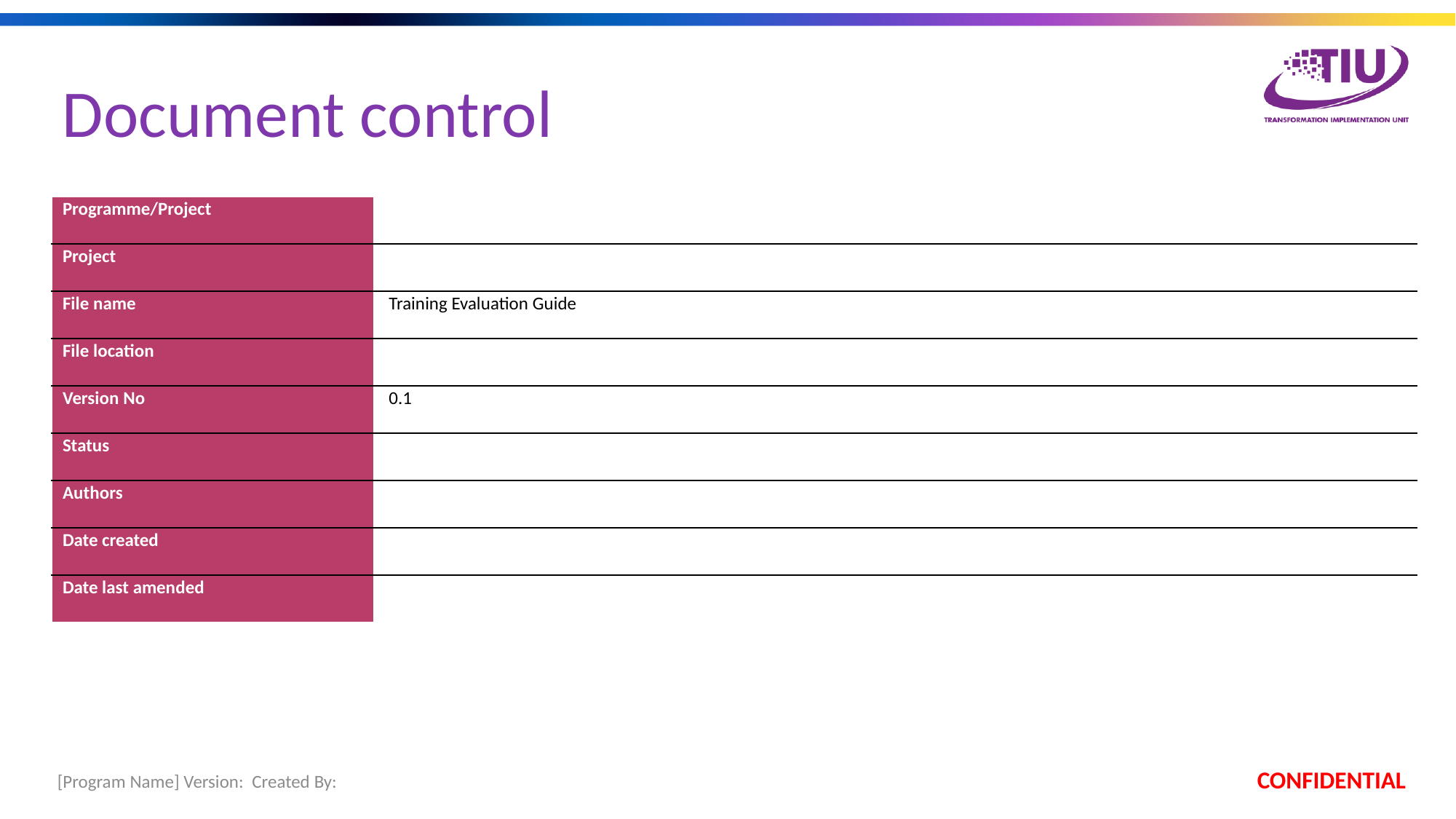

Document control
| Programme/Project |  |
| --- | --- |
| Project |  |
| File name | Training Evaluation Guide |
| File location |  |
| Version No | 0.1 |
| Status |  |
| Authors |  |
| Date created |  |
| Date last amended |  |
[Program Name] Version:  Created By:
CONFIDENTIAL